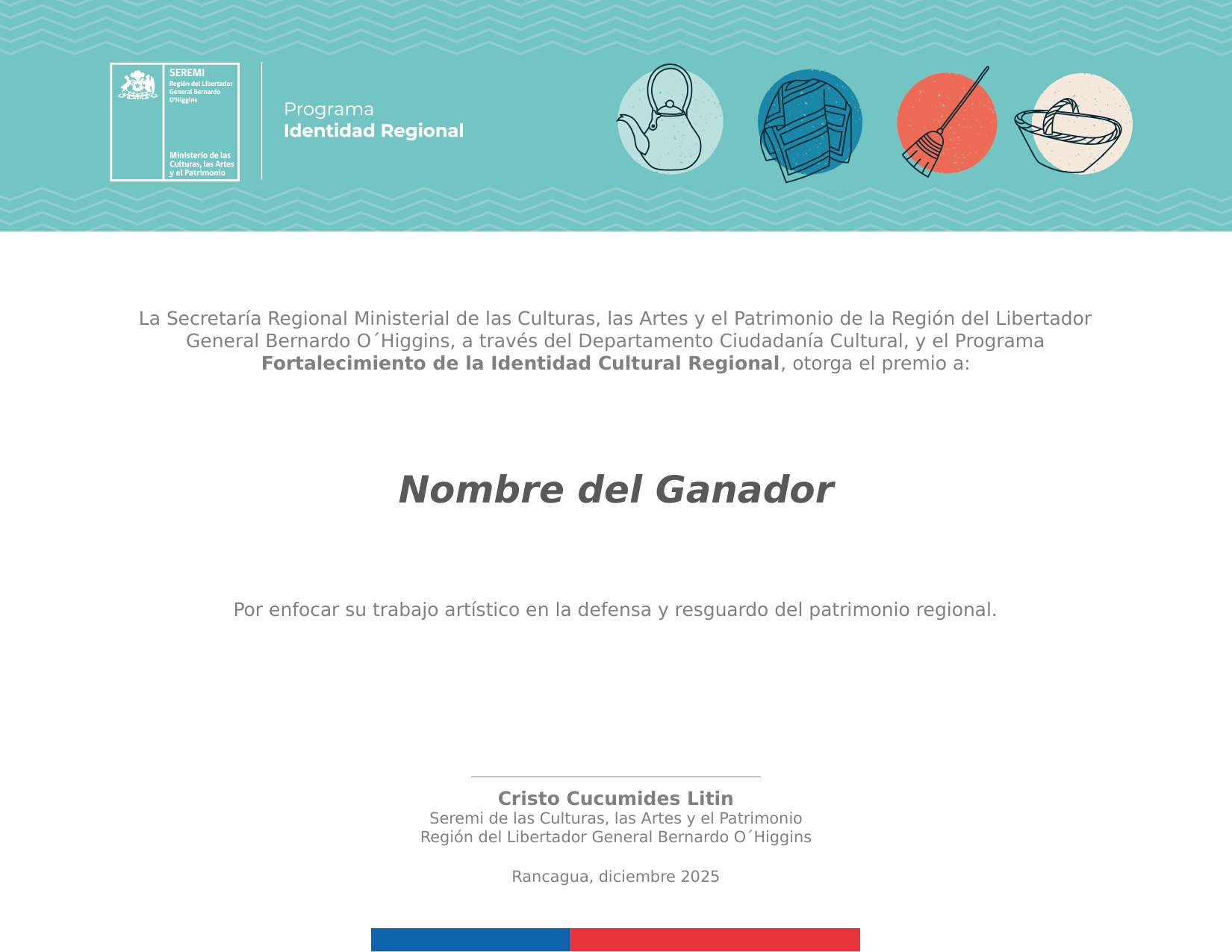

La Secretaría Regional Ministerial de las Culturas, las Artes y el Patrimonio de la Región del Libertador General Bernardo O´Higgins, a través del Departamento Ciudadanía Cultural, y el Programa Fortalecimiento de la Identidad Cultural Regional, otorga el premio a:
Nombre del Ganador
Por enfocar su trabajo artístico en la defensa y resguardo del patrimonio regional.
Cristo Cucumides Litin
Seremi de las Culturas, las Artes y el Patrimonio
Región del Libertador General Bernardo O´Higgins

Rancagua, diciembre 2025